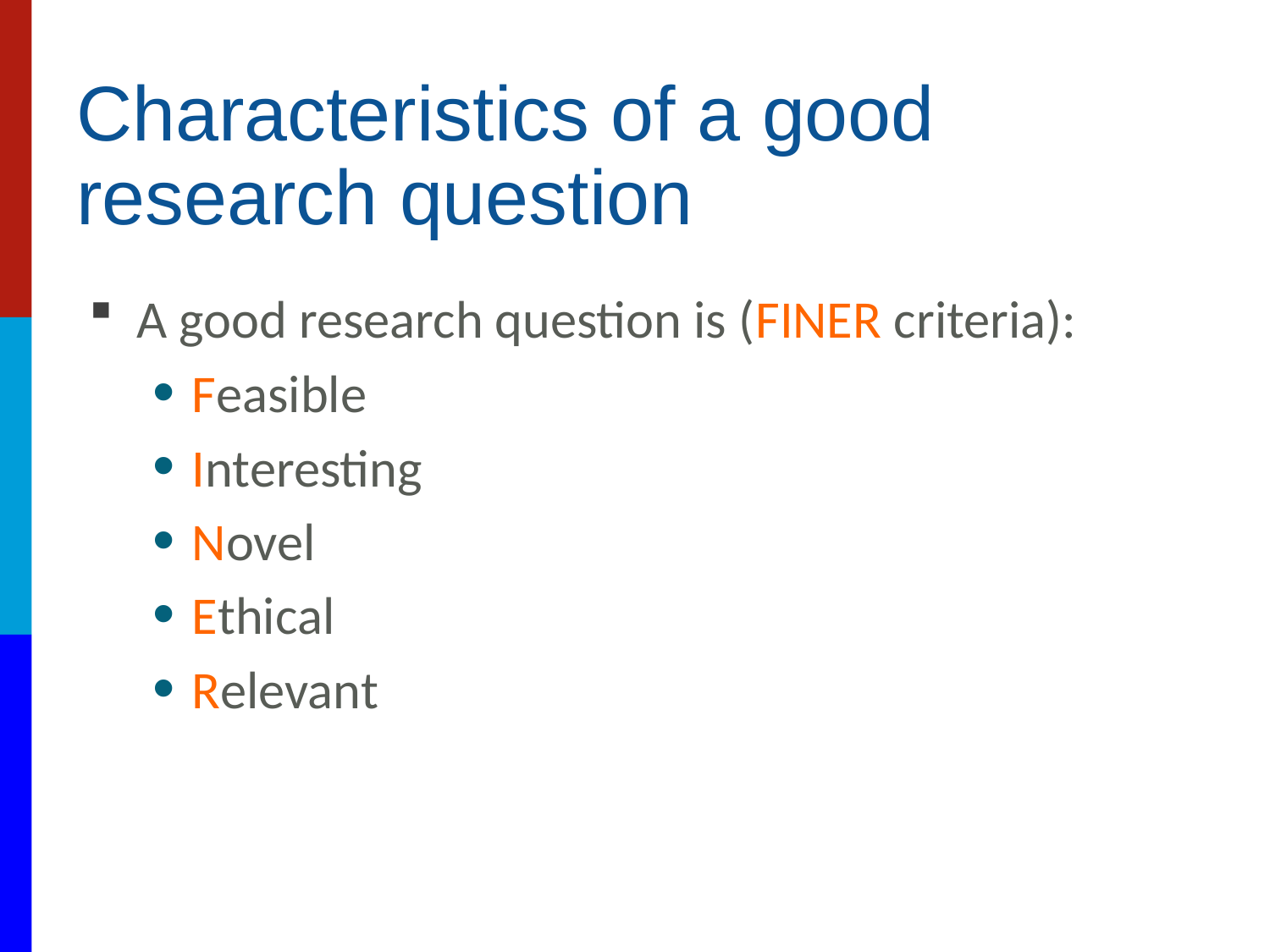

# Characteristics of a good research question
A good research question is (FINER criteria):
Feasible
Interesting
Novel
Ethical
Relevant